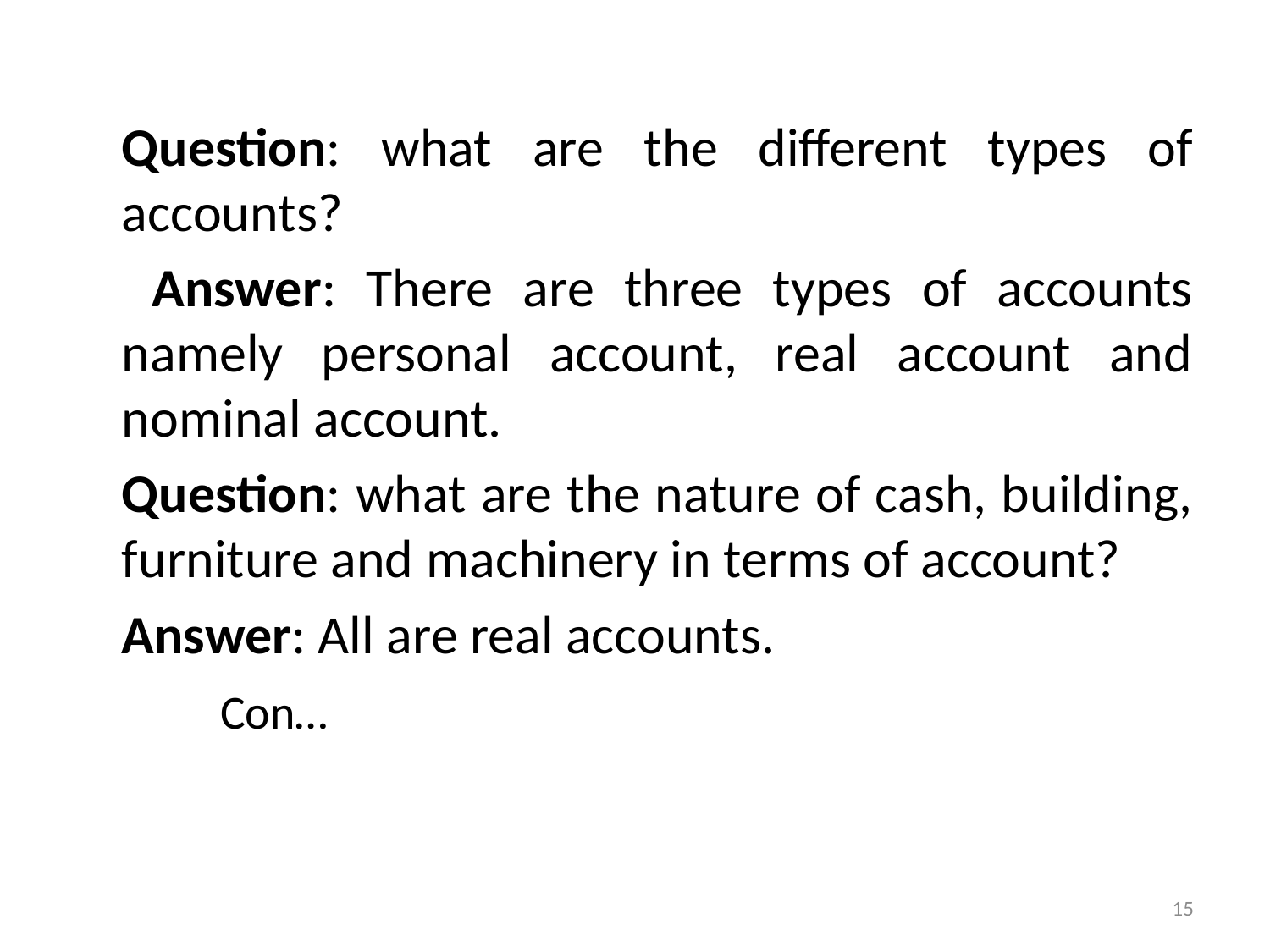

Question: what are the different types of accounts?
	 Answer: There are three types of accounts namely personal account, real account and nominal account.
	Question: what are the nature of cash, building, furniture and machinery in terms of account?
	Answer: All are real accounts.
 								        Con…

15